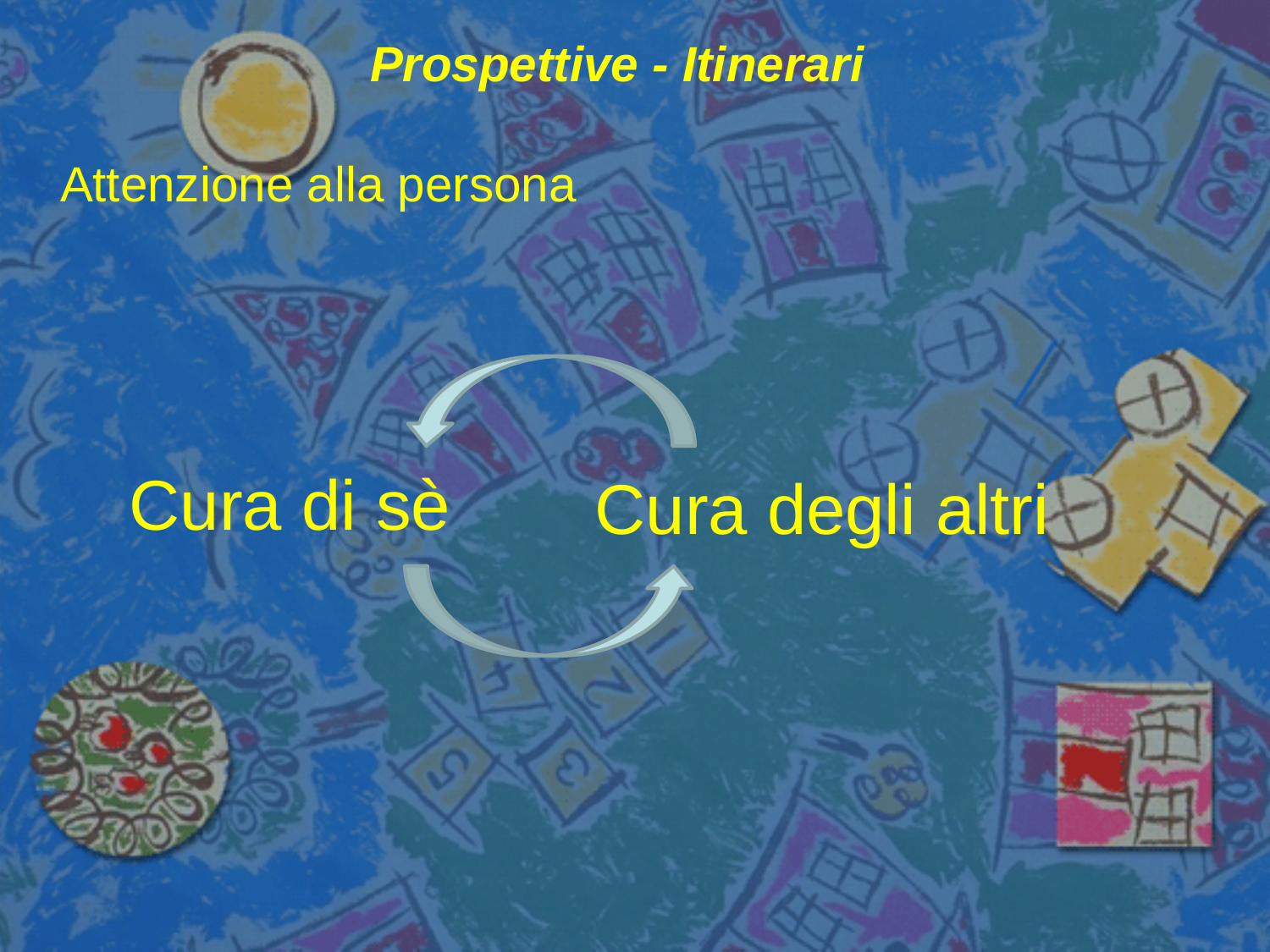

Prospettive - Itinerari
Attenzione alla persona

Cura di sè
Cura degli altri